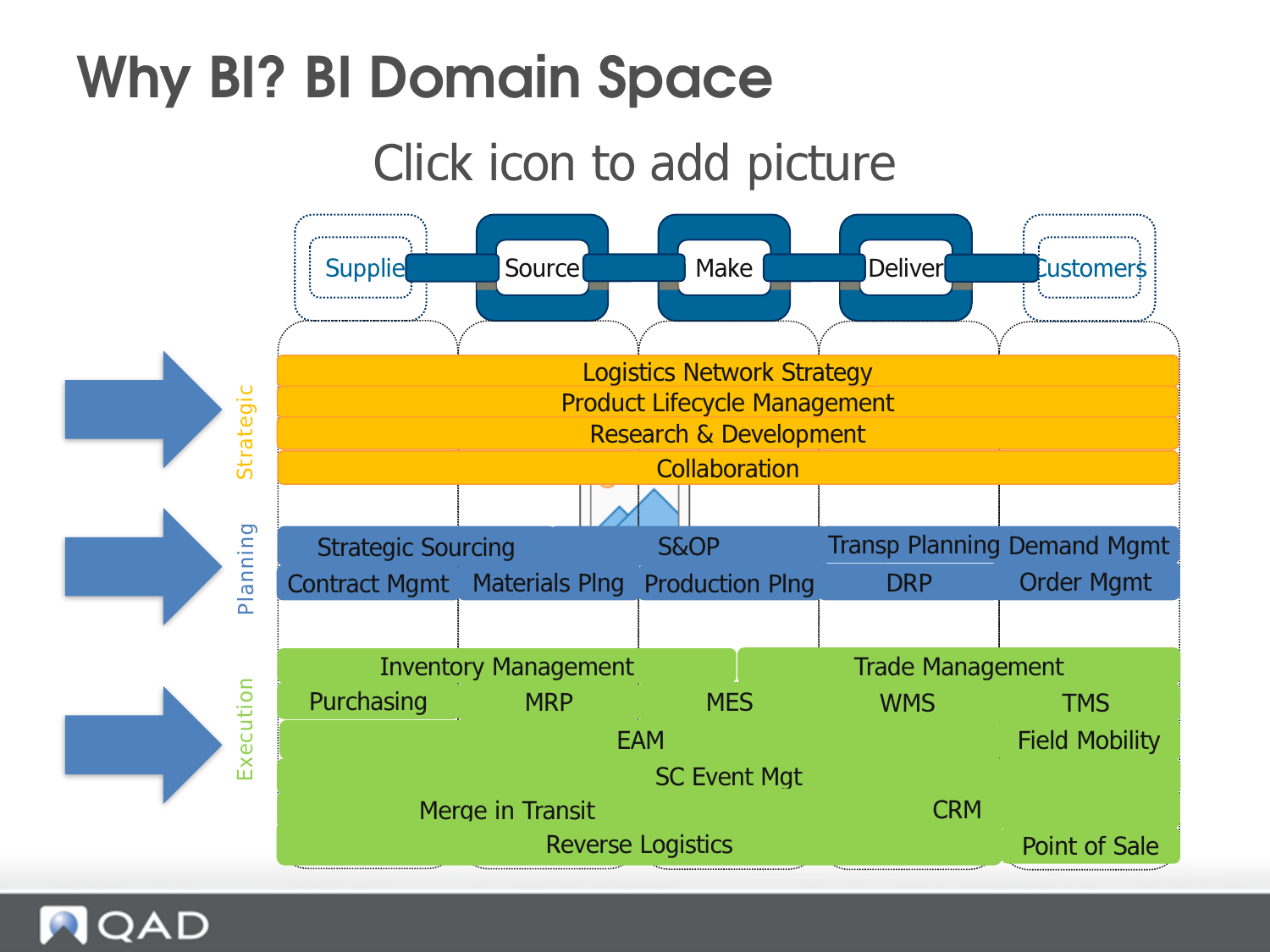

# Why BI? BI Domain Space

Suppliers
Customers
Source
Make
Deliver

Logistics Network Strategy
Product Lifecycle Management
Strategic
Research & Development
Collaboration
Strategic Sourcing
S&OP
Transp Planning
Demand Mgmt
Planning
Order Mgmt
DRP
Materials Plng
Contract Mgmt
Production Plng
Trade Management
Inventory Management
Purchasing
MRP
MES
WMS
TMS
Execution
Field Mobility
EAM
SC Event Mgt
CRM
Merge in Transit
Reverse Logistics
Point of Sale